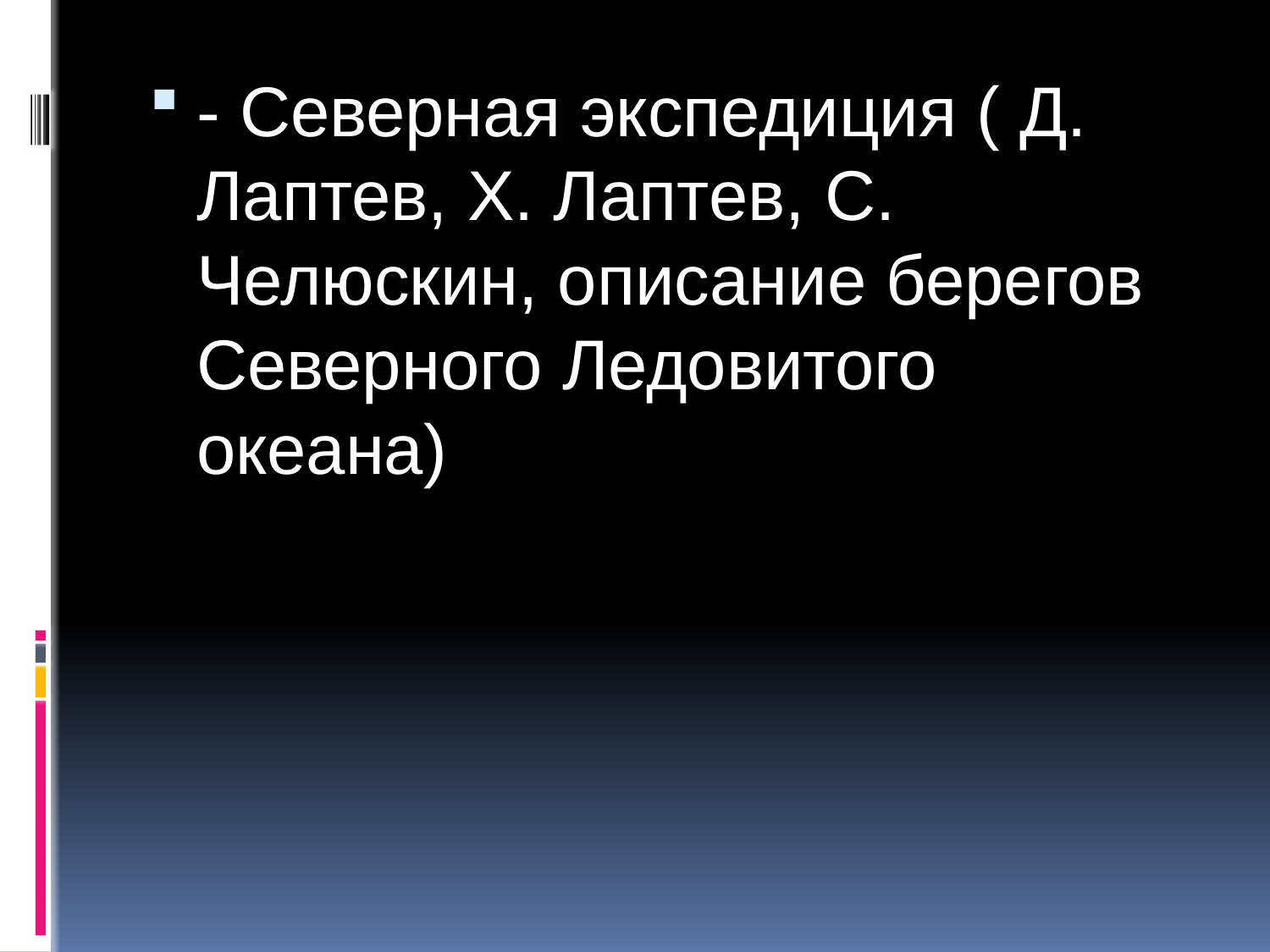

- Северная экспедиция ( Д. Лаптев, Х. Лаптев, С. Челюскин, описание берегов Северного Ледовитого океана)